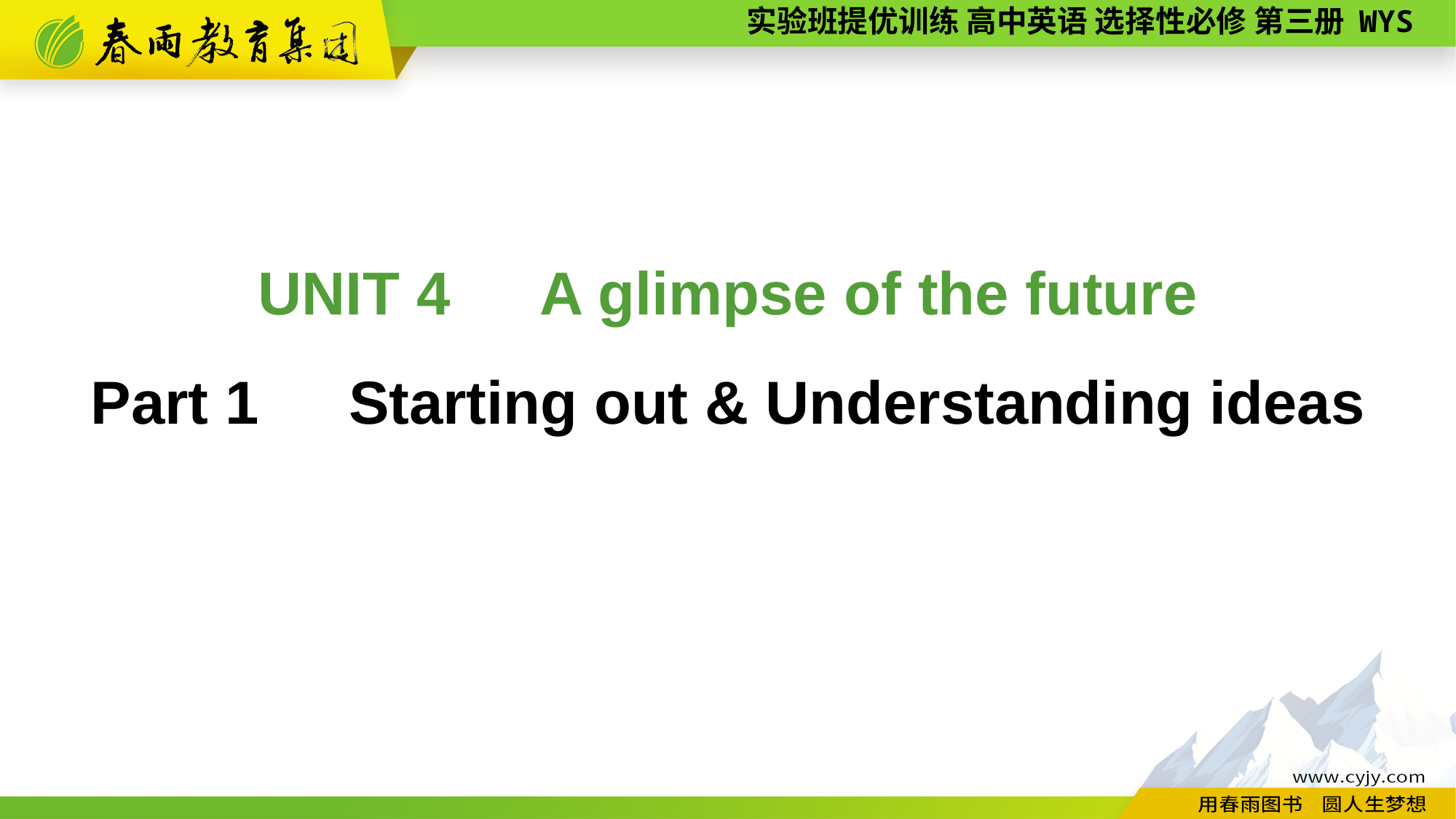

UNIT 4　A glimpse of the future
Part 1　Starting out & Understanding ideas